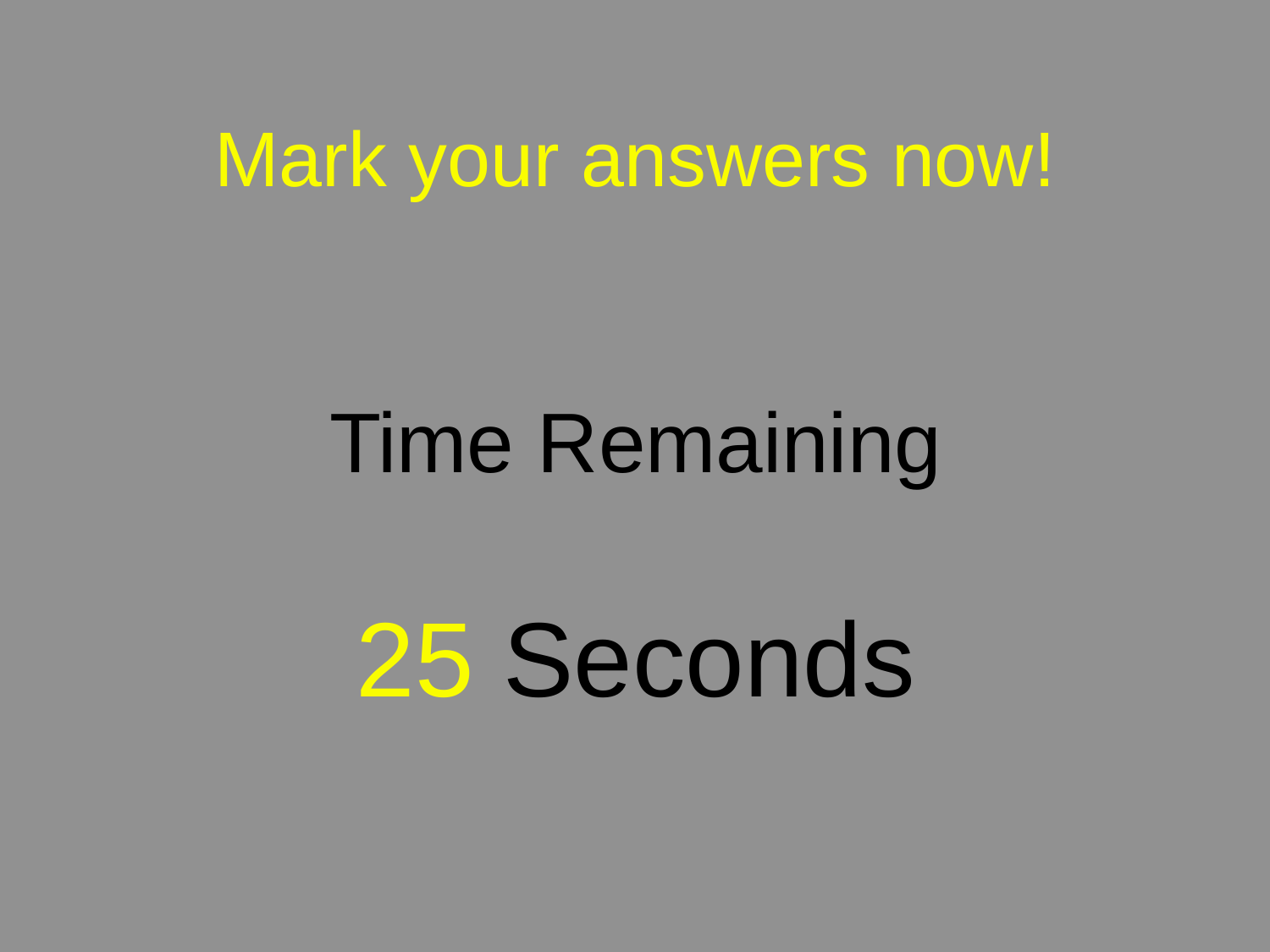

# Mark your answers now! Time Remaining 25 Seconds